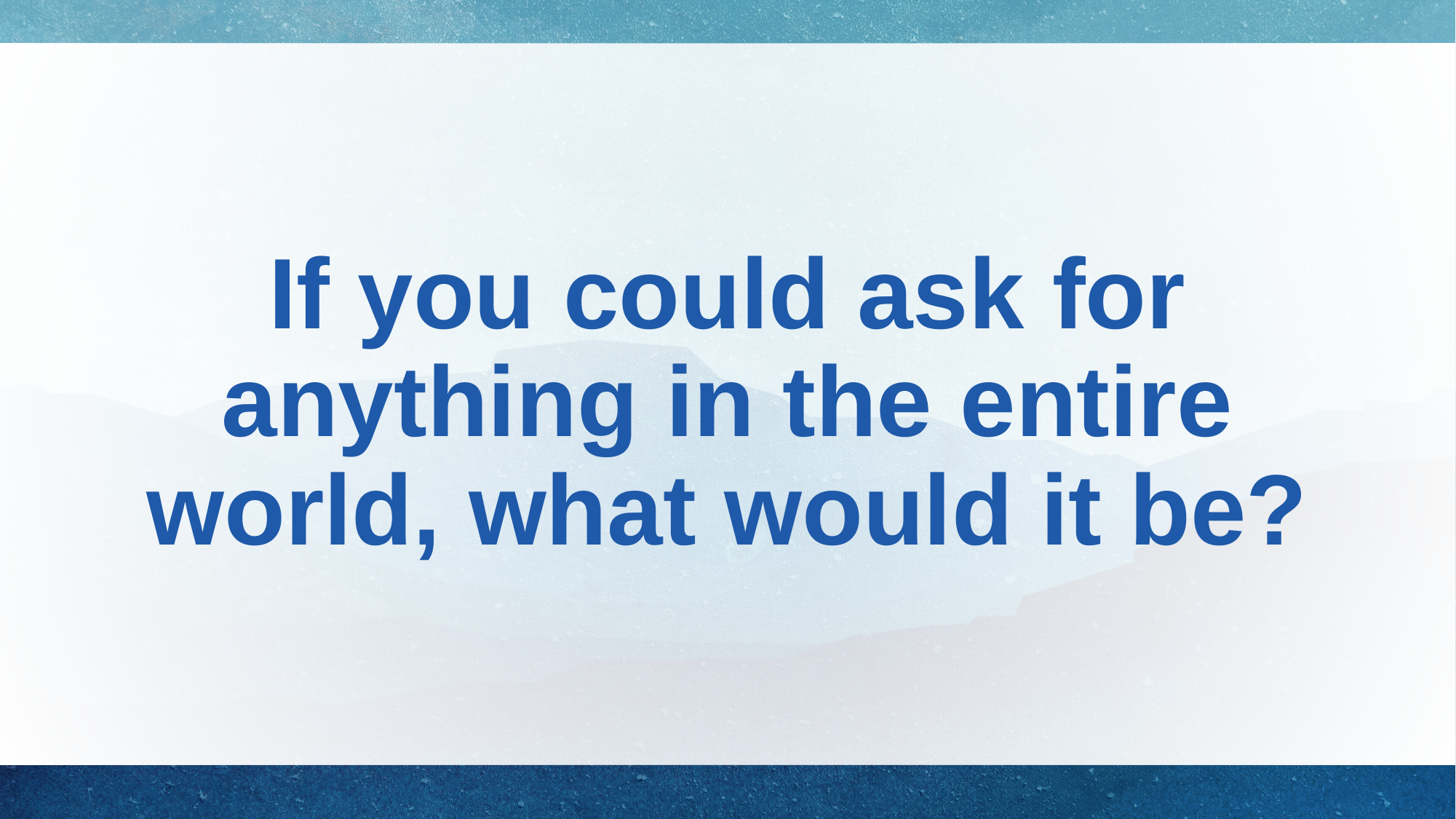

# If you could ask for anything in the entire world, what would it be?​